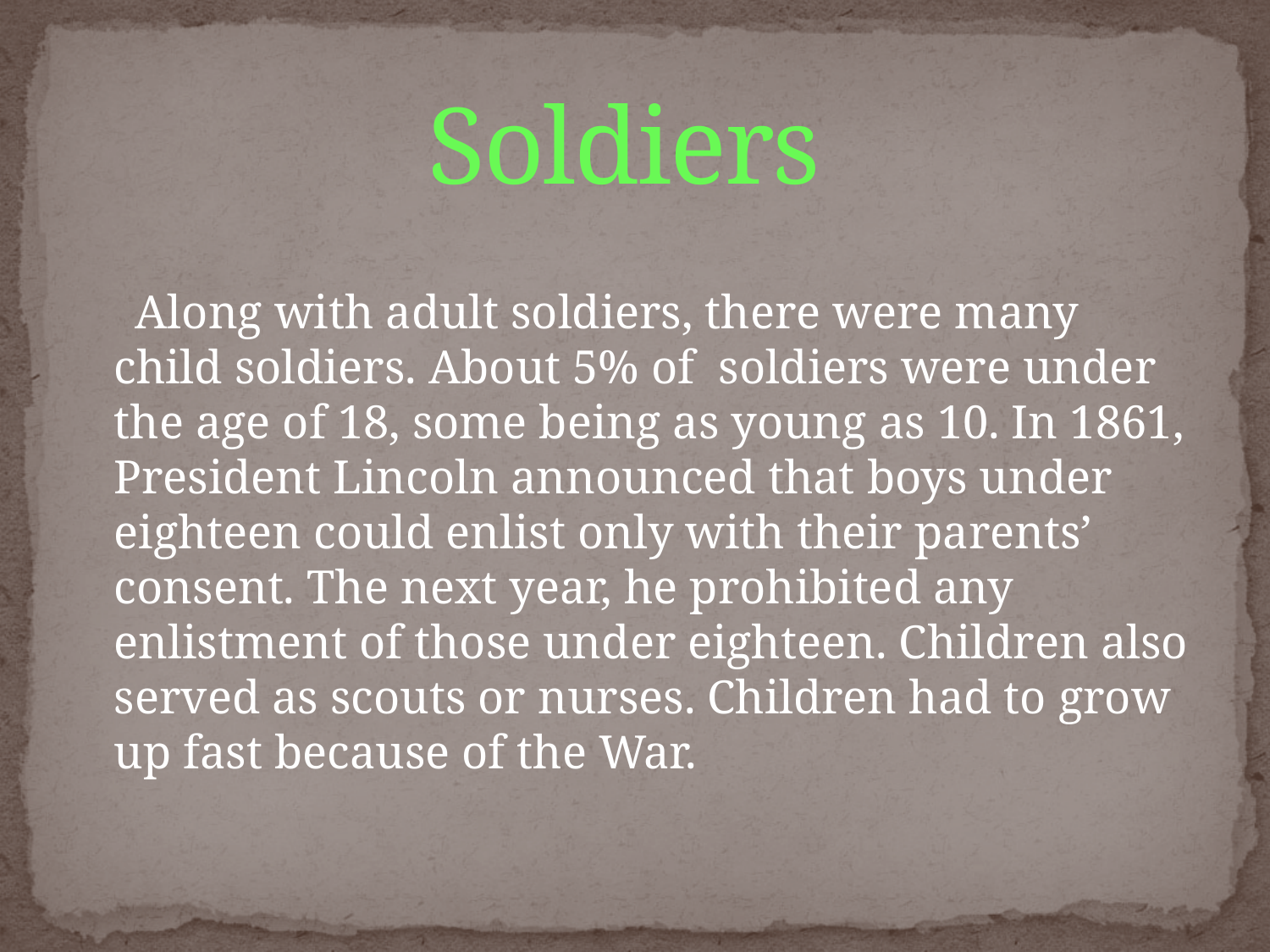

# Soldiers

     Along with adult soldiers, there were many child soldiers. About 5% of  soldiers were under the age of 18, some being as young as 10. In 1861, President Lincoln announced that boys under eighteen could enlist only with their parents’ consent. The next year, he prohibited any enlistment of those under eighteen. Children also served as scouts or nurses. Children had to grow up fast because of the War.